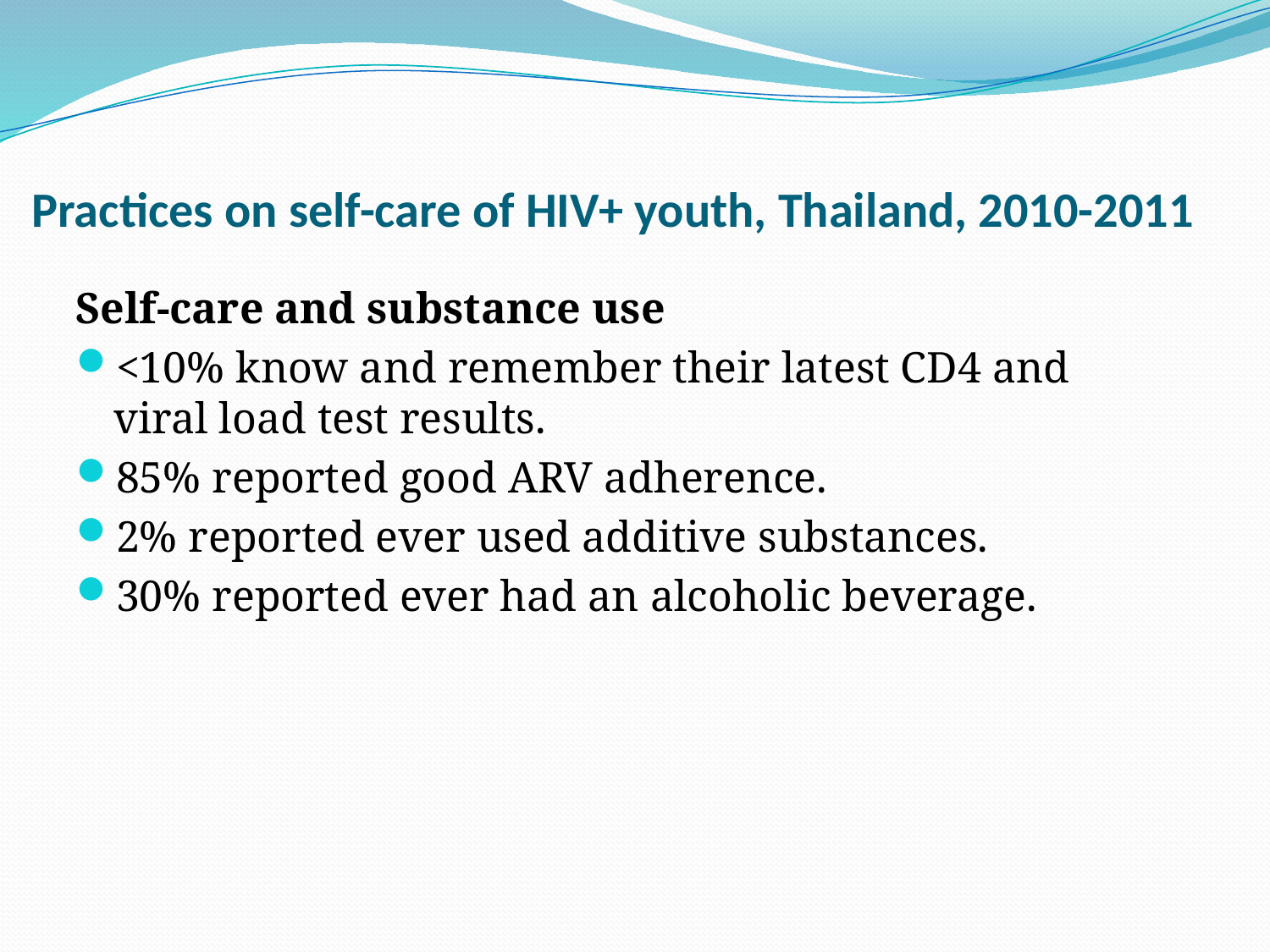

# Practices on self-care of HIV+ youth, Thailand, 2010-2011
Self-care and substance use
<10% know and remember their latest CD4 and viral load test results.
85% reported good ARV adherence.
2% reported ever used additive substances.
30% reported ever had an alcoholic beverage.